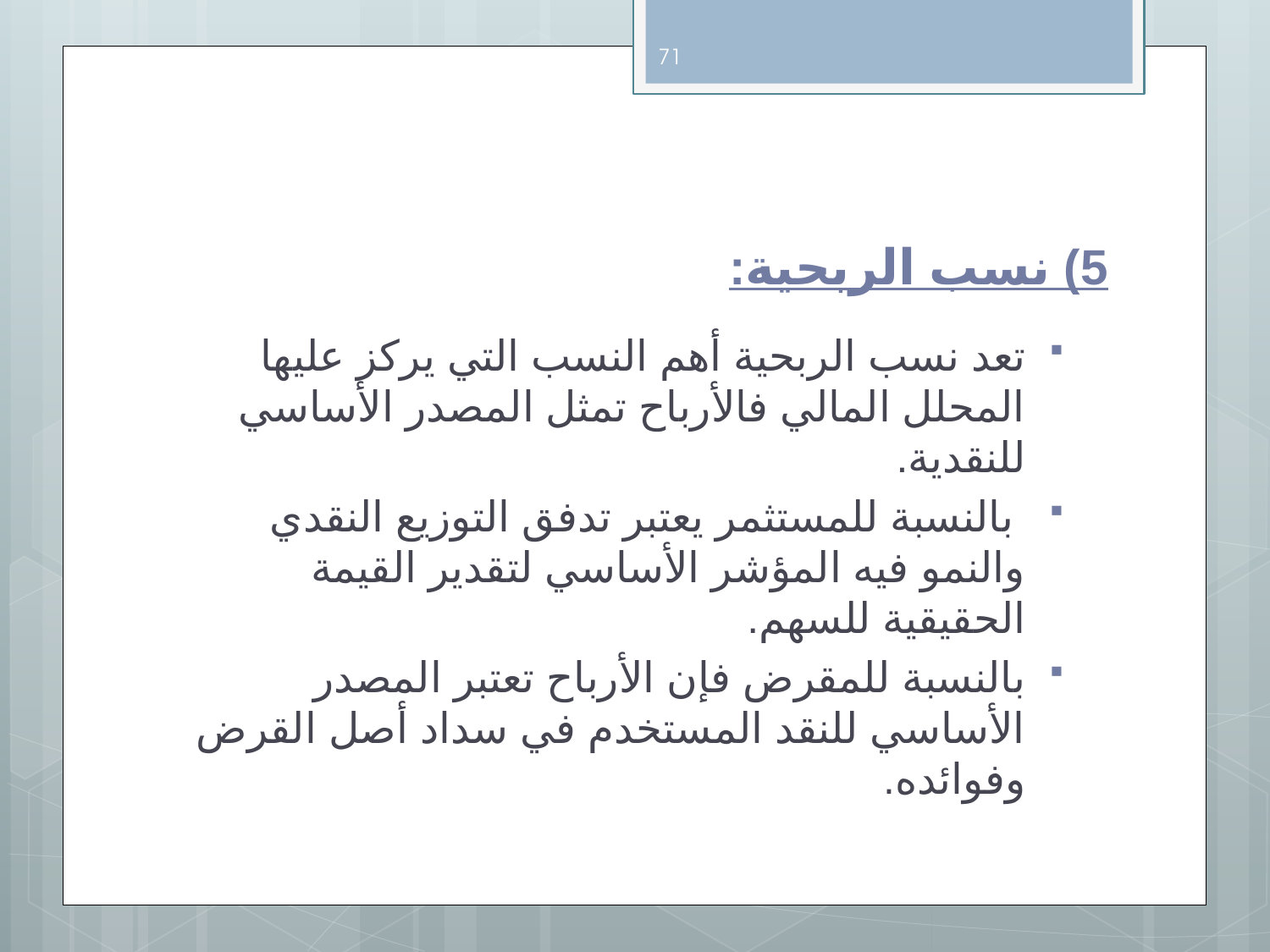

71
# 5) نسب الربحية:
تعد نسب الربحية أهم النسب التي يركز عليها المحلل المالي فالأرباح تمثل المصدر الأساسي للنقدية.
 بالنسبة للمستثمر يعتبر تدفق التوزيع النقدي والنمو فيه المؤشر الأساسي لتقدير القيمة الحقيقية للسهم.
بالنسبة للمقرض فإن الأرباح تعتبر المصدر الأساسي للنقد المستخدم في سداد أصل القرض وفوائده.